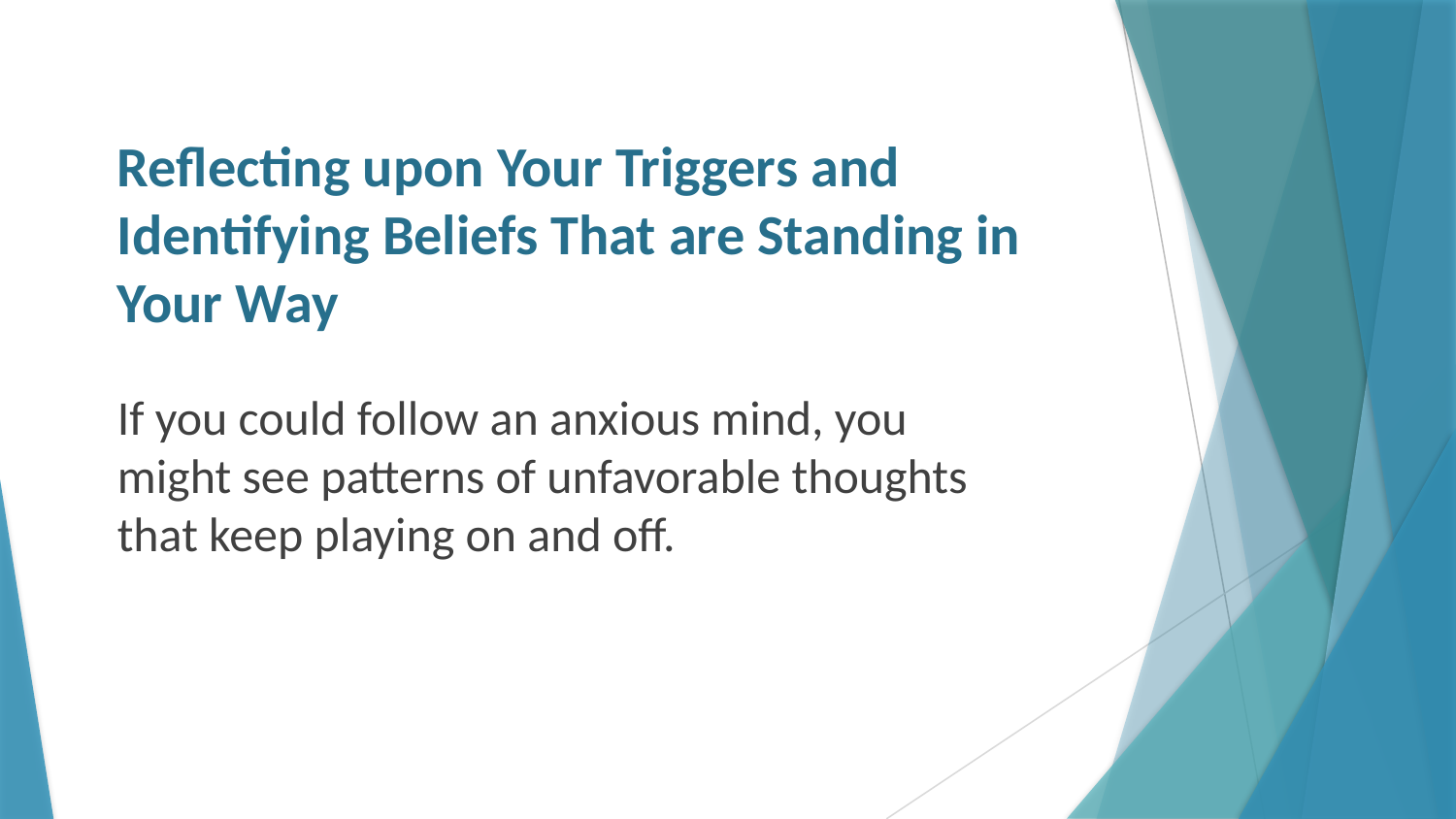

# Reflecting upon Your Triggers and Identifying Beliefs That are Standing in Your Way
If you could follow an anxious mind, you might see patterns of unfavorable thoughts that keep playing on and off.